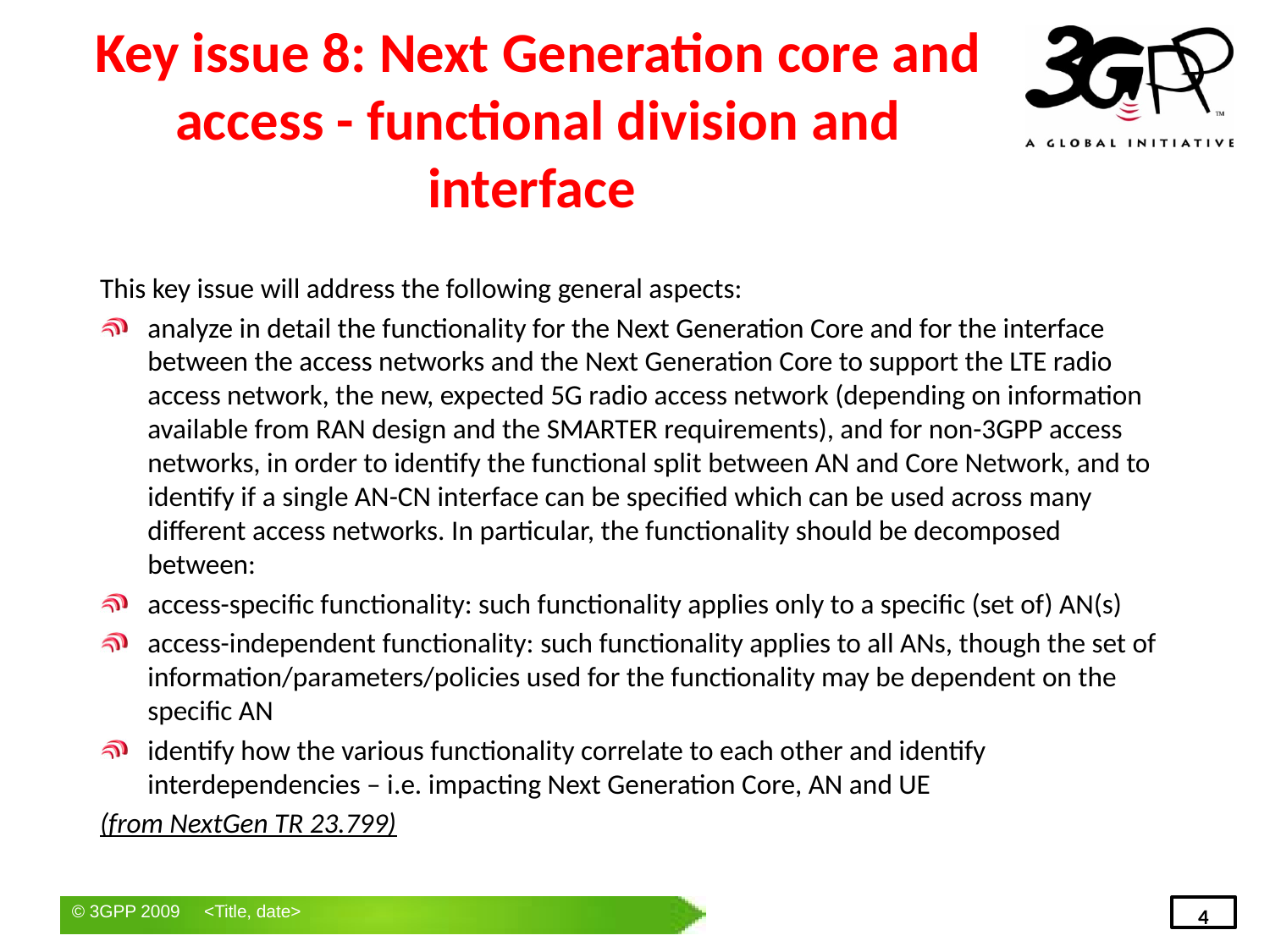

# Key issue 8: Next Generation core and access - functional division and interface
This key issue will address the following general aspects:
analyze in detail the functionality for the Next Generation Core and for the interface between the access networks and the Next Generation Core to support the LTE radio access network, the new, expected 5G radio access network (depending on information available from RAN design and the SMARTER requirements), and for non-3GPP access networks, in order to identify the functional split between AN and Core Network, and to identify if a single AN-CN interface can be specified which can be used across many different access networks. In particular, the functionality should be decomposed between:
access-specific functionality: such functionality applies only to a specific (set of) AN(s)
access-independent functionality: such functionality applies to all ANs, though the set of information/parameters/policies used for the functionality may be dependent on the specific AN
identify how the various functionality correlate to each other and identify interdependencies – i.e. impacting Next Generation Core, AN and UE
(from NextGen TR 23.799)